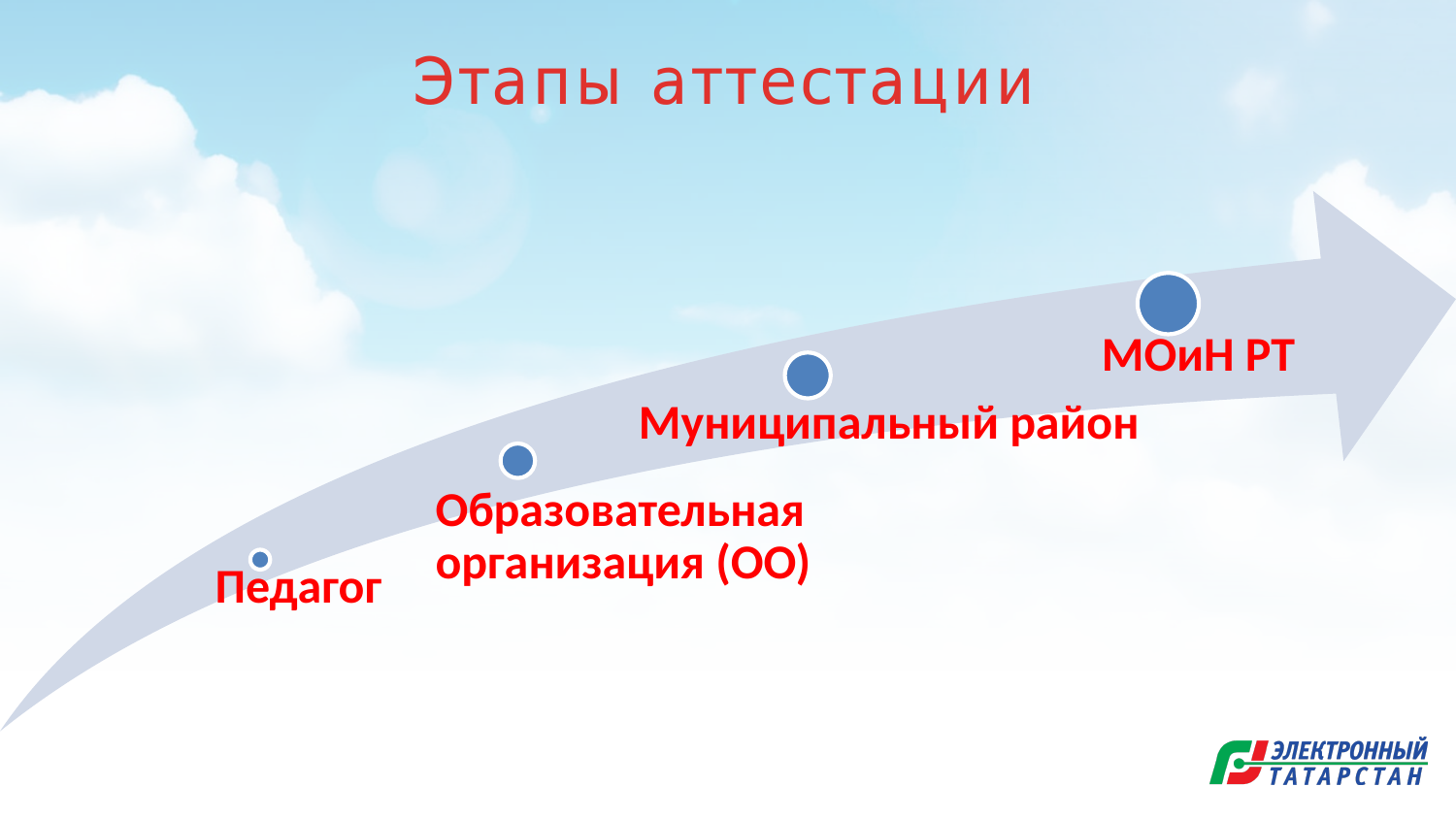

# Этапы аттестации
Педагог
Образовательная организация (ОО)
Муниципальный район
МОиН РТ